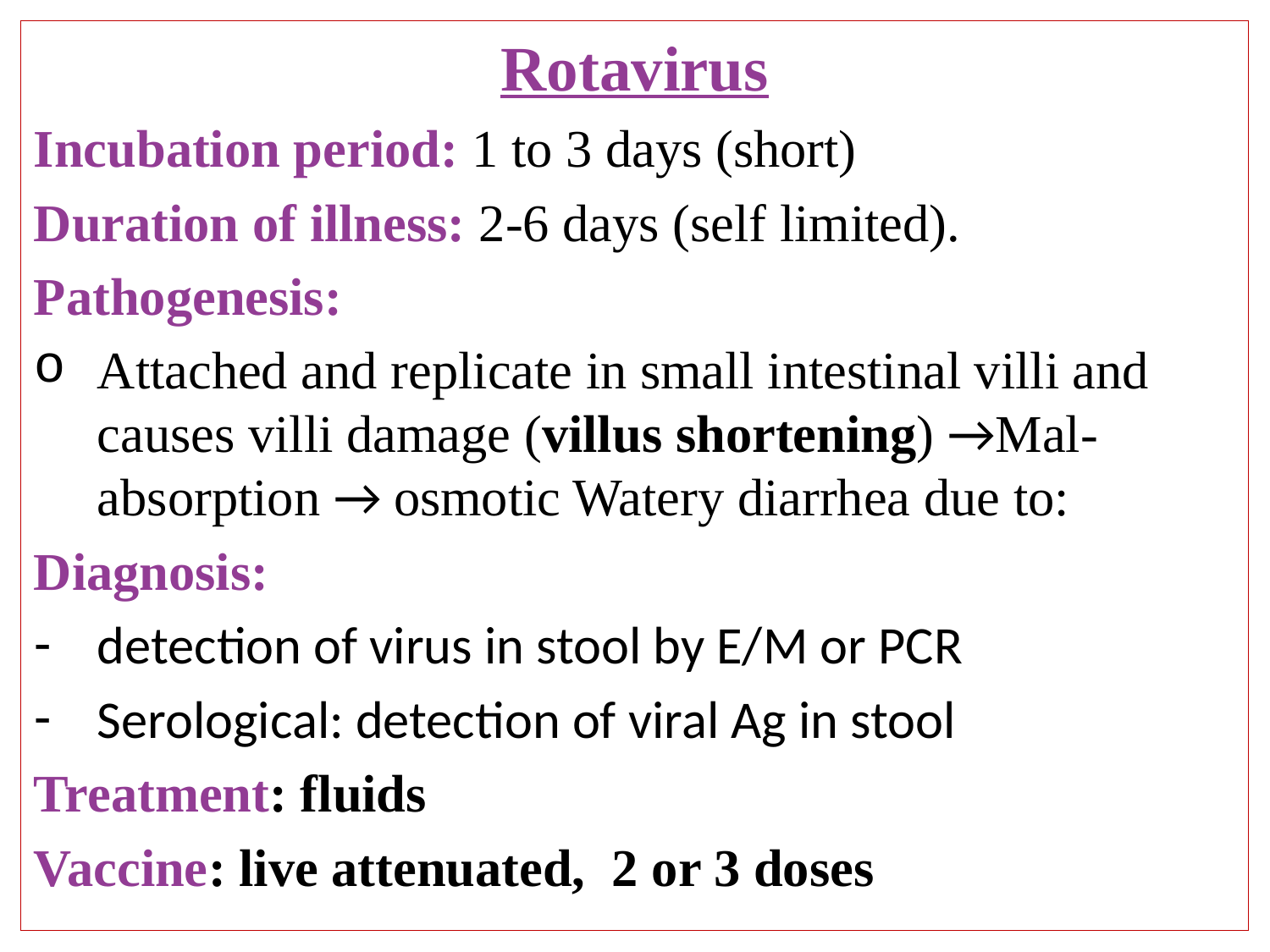

Rotavirus
Incubation period: 1 to 3 days (short)
Duration of illness: 2-6 days (self limited).
Pathogenesis:
Attached and replicate in small intestinal villi and causes villi damage (villus shortening) →Mal-absorption → osmotic Watery diarrhea due to:
Diagnosis:
detection of virus in stool by E/M or PCR
Serological: detection of viral Ag in stool
Treatment: fluids
Vaccine: live attenuated,  2 or 3 doses
# N